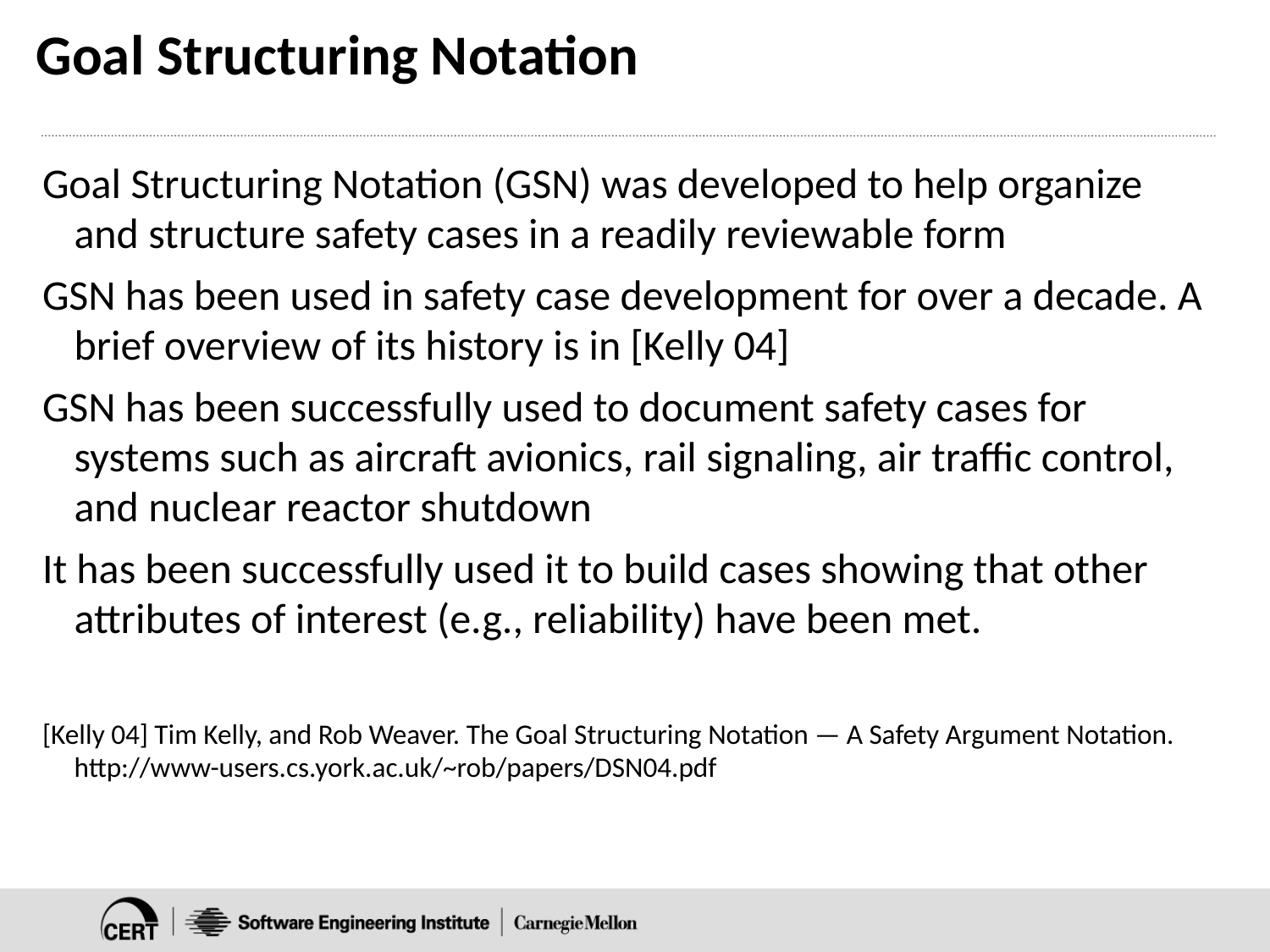

# Goal Structuring Notation
Goal Structuring Notation (GSN) was developed to help organize and structure safety cases in a readily reviewable form
GSN has been used in safety case development for over a decade. A brief overview of its history is in [Kelly 04]
GSN has been successfully used to document safety cases for systems such as aircraft avionics, rail signaling, air traffic control, and nuclear reactor shutdown
It has been successfully used it to build cases showing that other attributes of interest (e.g., reliability) have been met.

[Kelly 04] Tim Kelly, and Rob Weaver. The Goal Structuring Notation — A Safety Argument Notation. http://www-users.cs.york.ac.uk/~rob/papers/DSN04.pdf